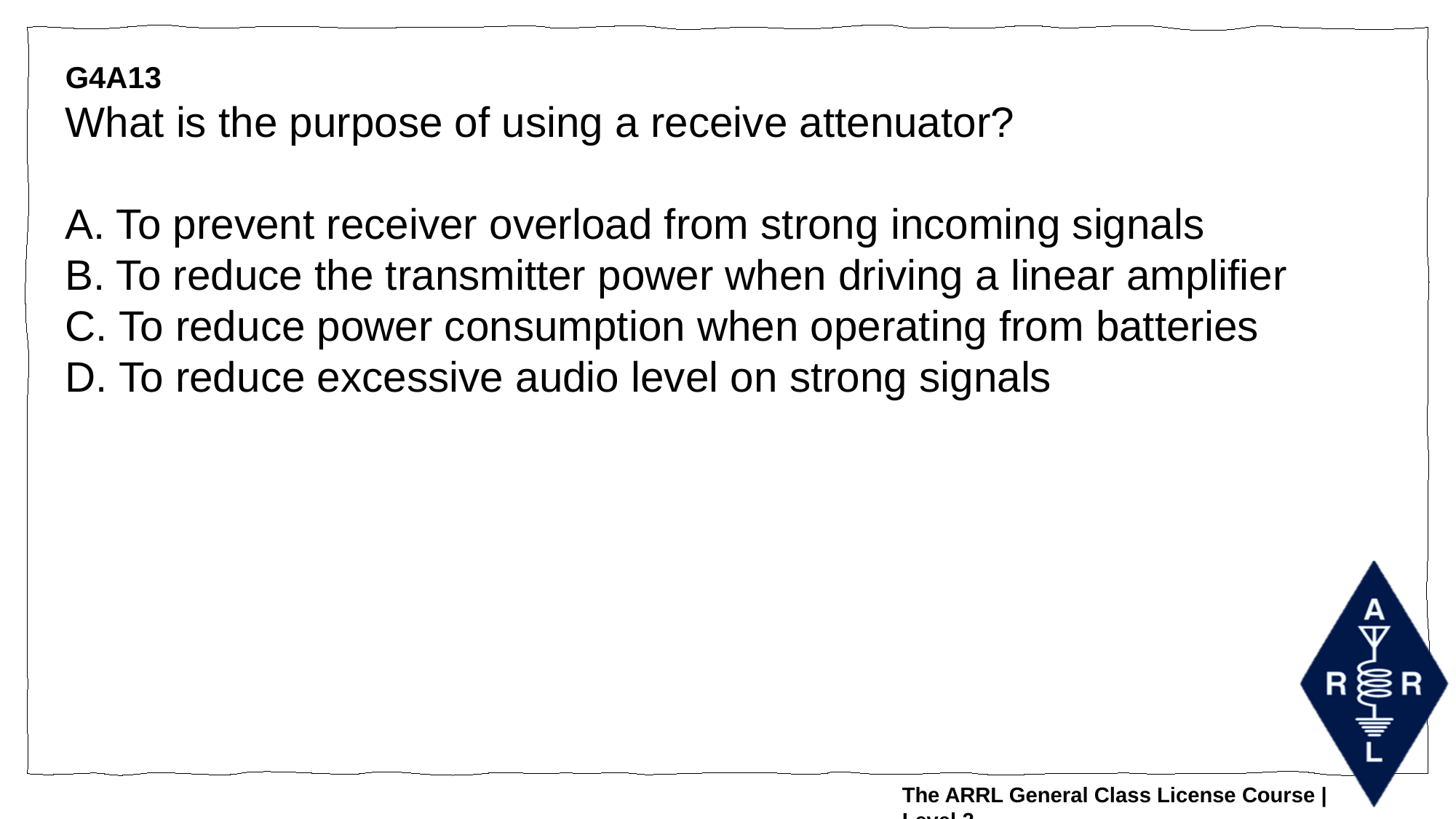

G4A13
What is the purpose of using a receive attenuator?

A. To prevent receiver overload from strong incoming signals
B. To reduce the transmitter power when driving a linear amplifier
C. To reduce power consumption when operating from batteries
D. To reduce excessive audio level on strong signals